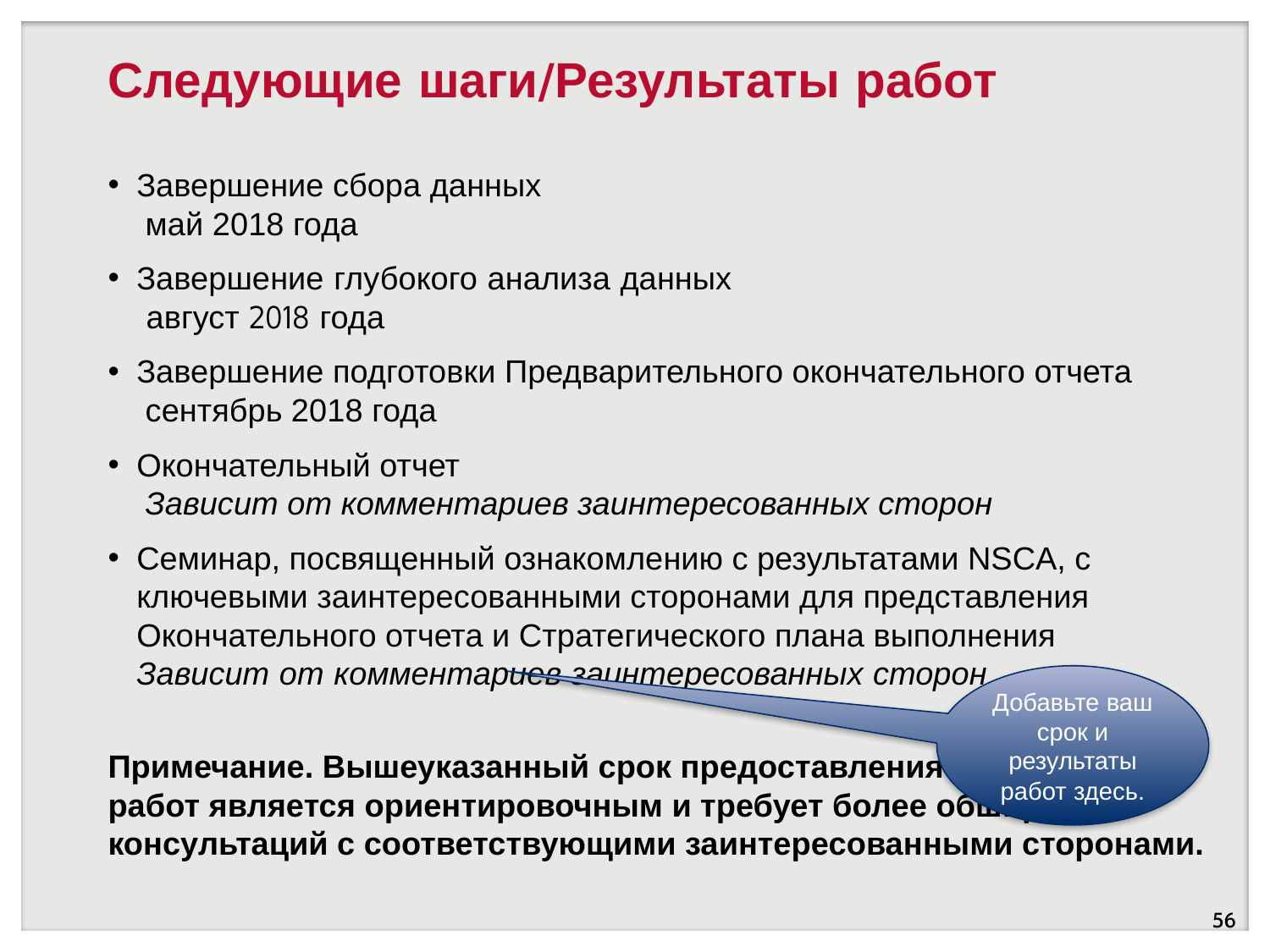

# Следующие шаги/Результаты работ
Завершение сбора данных
 май 2018 года
Завершение глубокого анализа данных
 август 2018 года
Завершение подготовки Предварительного окончательного отчета
 сентябрь 2018 года
Окончательный отчет
 Зависит от комментариев заинтересованных сторон
Семинар, посвященный ознакомлению с результатами NSCA, с ключевыми заинтересованными сторонами для представления Окончательного отчета и Стратегического плана выполнения
Зависит от комментариев заинтересованных сторон
Примечание. Вышеуказанный срок предоставления результатов работ является ориентировочным и требует более обширных консультаций с соответствующими заинтересованными сторонами.
Добавьте ваш срок и результаты работ здесь.
56